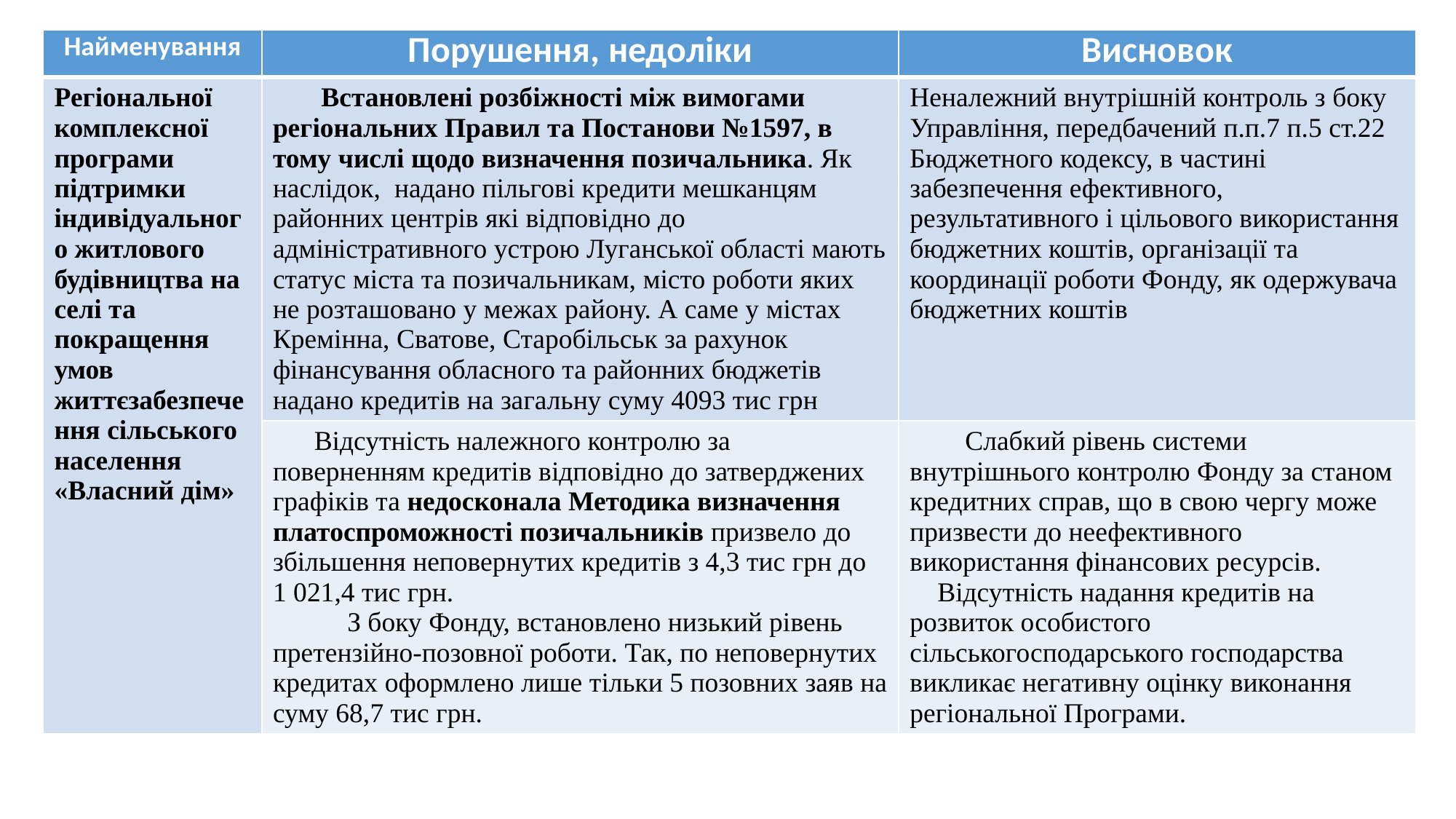

| Найменування | Порушення, недоліки | Висновок |
| --- | --- | --- |
| Регіональної комплексної програми підтримки індивідуального житлового будівництва на селі та покращення умов життєзабезпечення сільського населення «Власний дім» | Встановлені розбіжності між вимогами регіональних Правил та Постанови №1597, в тому числі щодо визначення позичальника. Як наслідок, надано пільгові кредити мешканцям районних центрів які відповідно до адміністративного устрою Луганської області мають статус міста та позичальникам, місто роботи яких не розташовано у межах району. А саме у містах Кремінна, Сватове, Старобільськ за рахунок фінансування обласного та районних бюджетів надано кредитів на загальну суму 4093 тис грн | Неналежний внутрішній контроль з боку Управління, передбачений п.п.7 п.5 ст.22 Бюджетного кодексу, в частині забезпечення ефективного, результативного і цільового використання бюджетних коштів, організації та координації роботи Фонду, як одержувача бюджетних коштів |
|  | Відсутність належного контролю за поверненням кредитів відповідно до затверджених графіків та недосконала Методика визначення платоспроможності позичальників призвело до збільшення неповернутих кредитів з 4,3 тис грн до 1 021,4 тис грн. З боку Фонду, встановлено низький рівень претензійно-позовної роботи. Так, по неповернутих кредитах оформлено лише тільки 5 позовних заяв на суму 68,7 тис грн. | Слабкий рівень системи внутрішнього контролю Фонду за станом кредитних справ, що в свою чергу може призвести до неефективного використання фінансових ресурсів. Відсутність надання кредитів на розвиток особистого сільськогосподарського господарства викликає негативну оцінку виконання регіональної Програми. |